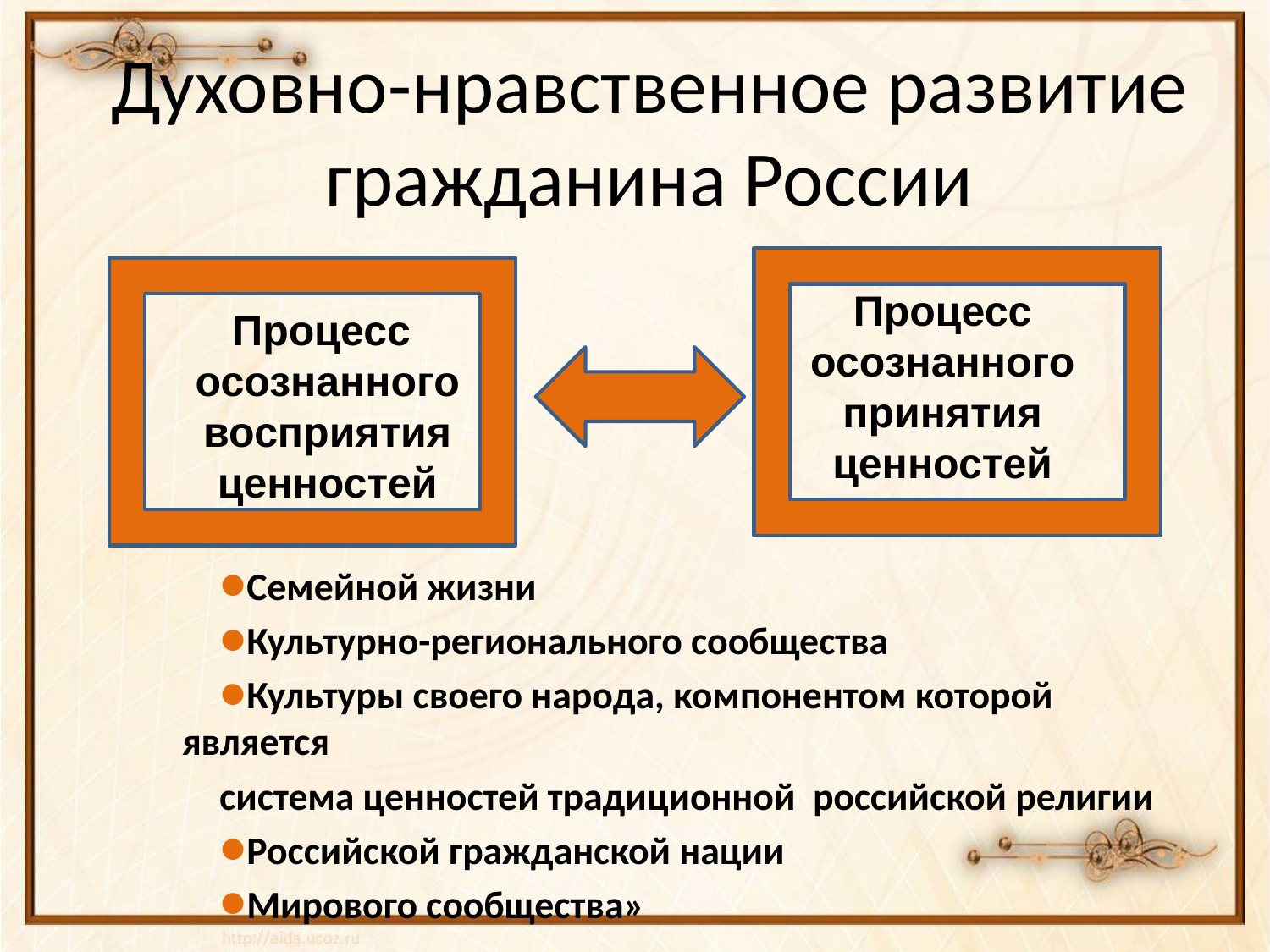

# Духовно-нравственное развитие гражданина России

Процесс осознанного принятия ценностей
Процесс
осознанного восприятия ценностей

Семейной жизни
Культурно-регионального сообщества
Культуры своего народа, компонентом которой является
система ценностей традиционной  российской религии
Российской гражданской нации
Мирового сообщества»